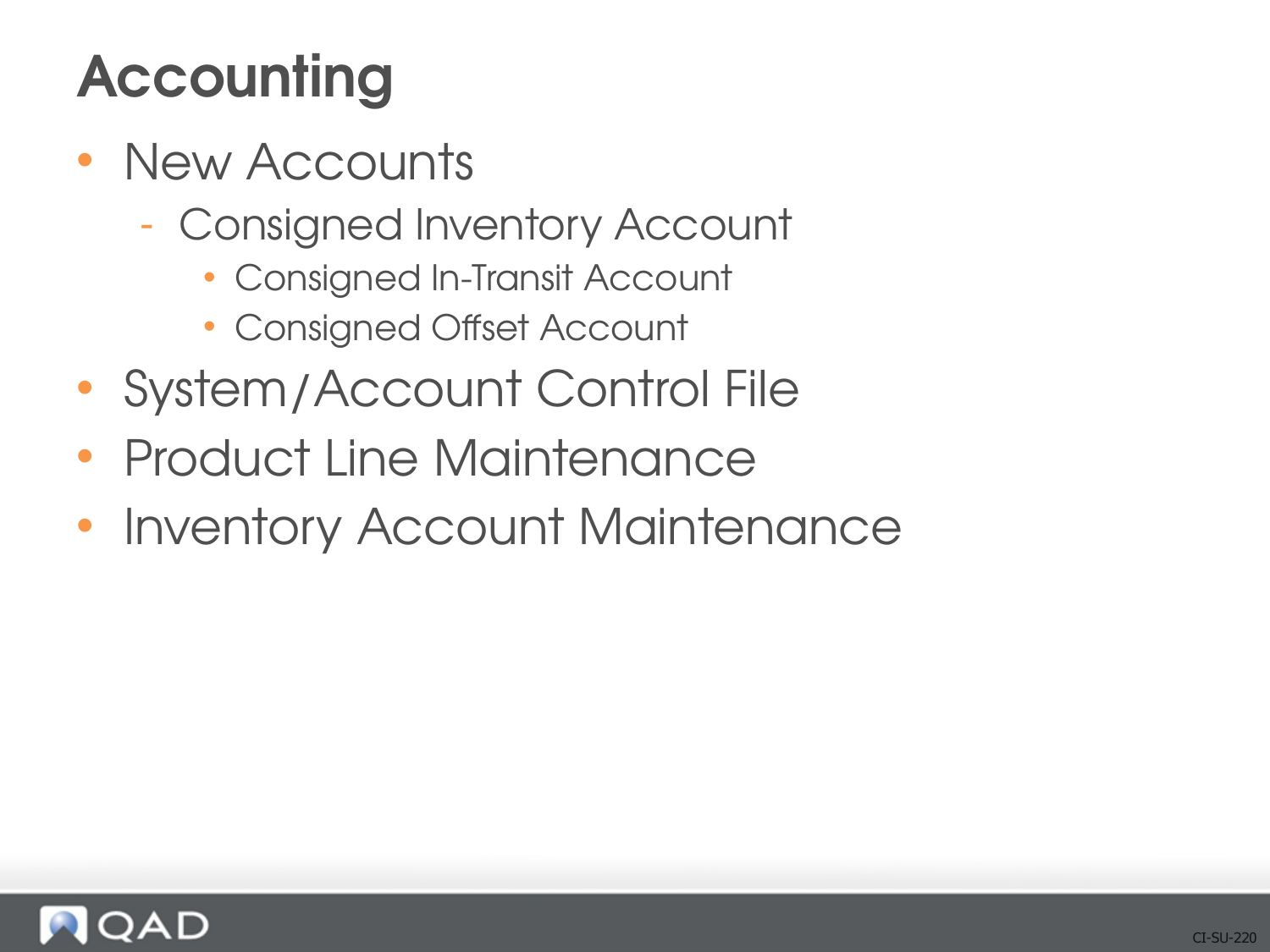

# Accounting
New Accounts
Consigned Inventory Account
Consigned In-Transit Account
Consigned Offset Account
System/Account Control File
Product Line Maintenance
Inventory Account Maintenance

CI-SU-220